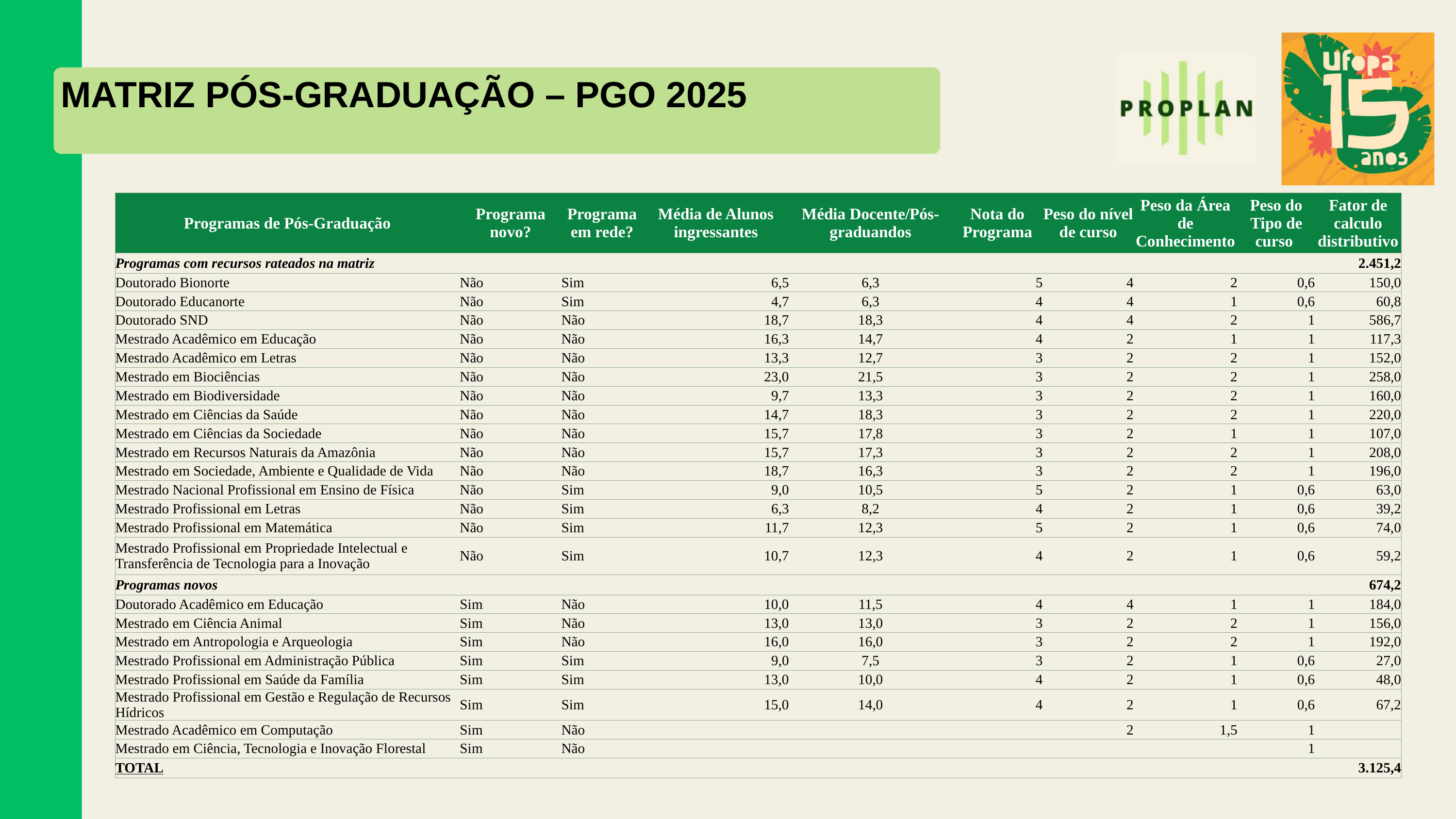

MATRIZ PÓS-GRADUAÇÃO – PGO 2025

| Programas de Pós-Graduação | Programa novo? | Programa em rede? | Média de Alunos ingressantes | Média Docente/Pós-graduandos | Nota do Programa | Peso do nível de curso | Peso da Área de Conhecimento | Peso do Tipo de curso | Fator de calculo distributivo |
| --- | --- | --- | --- | --- | --- | --- | --- | --- | --- |
| Programas com recursos rateados na matriz |  |  |  |  |  |  |  |  | 2.451,2 |
| Doutorado Bionorte | Não | Sim | 6,5 | 6,3 | 5 | 4 | 2 | 0,6 | 150,0 |
| Doutorado Educanorte | Não | Sim | 4,7 | 6,3 | 4 | 4 | 1 | 0,6 | 60,8 |
| Doutorado SND | Não | Não | 18,7 | 18,3 | 4 | 4 | 2 | 1 | 586,7 |
| Mestrado Acadêmico em Educação | Não | Não | 16,3 | 14,7 | 4 | 2 | 1 | 1 | 117,3 |
| Mestrado Acadêmico em Letras | Não | Não | 13,3 | 12,7 | 3 | 2 | 2 | 1 | 152,0 |
| Mestrado em Biociências | Não | Não | 23,0 | 21,5 | 3 | 2 | 2 | 1 | 258,0 |
| Mestrado em Biodiversidade | Não | Não | 9,7 | 13,3 | 3 | 2 | 2 | 1 | 160,0 |
| Mestrado em Ciências da Saúde | Não | Não | 14,7 | 18,3 | 3 | 2 | 2 | 1 | 220,0 |
| Mestrado em Ciências da Sociedade | Não | Não | 15,7 | 17,8 | 3 | 2 | 1 | 1 | 107,0 |
| Mestrado em Recursos Naturais da Amazônia | Não | Não | 15,7 | 17,3 | 3 | 2 | 2 | 1 | 208,0 |
| Mestrado em Sociedade, Ambiente e Qualidade de Vida | Não | Não | 18,7 | 16,3 | 3 | 2 | 2 | 1 | 196,0 |
| Mestrado Nacional Profissional em Ensino de Física | Não | Sim | 9,0 | 10,5 | 5 | 2 | 1 | 0,6 | 63,0 |
| Mestrado Profissional em Letras | Não | Sim | 6,3 | 8,2 | 4 | 2 | 1 | 0,6 | 39,2 |
| Mestrado Profissional em Matemática | Não | Sim | 11,7 | 12,3 | 5 | 2 | 1 | 0,6 | 74,0 |
| Mestrado Profissional em Propriedade Intelectual e Transferência de Tecnologia para a Inovação | Não | Sim | 10,7 | 12,3 | 4 | 2 | 1 | 0,6 | 59,2 |
| Programas novos |  |  |  |  |  |  |  |  | 674,2 |
| Doutorado Acadêmico em Educação | Sim | Não | 10,0 | 11,5 | 4 | 4 | 1 | 1 | 184,0 |
| Mestrado em Ciência Animal | Sim | Não | 13,0 | 13,0 | 3 | 2 | 2 | 1 | 156,0 |
| Mestrado em Antropologia e Arqueologia | Sim | Não | 16,0 | 16,0 | 3 | 2 | 2 | 1 | 192,0 |
| Mestrado Profissional em Administração Pública | Sim | Sim | 9,0 | 7,5 | 3 | 2 | 1 | 0,6 | 27,0 |
| Mestrado Profissional em Saúde da Família | Sim | Sim | 13,0 | 10,0 | 4 | 2 | 1 | 0,6 | 48,0 |
| Mestrado Profissional em Gestão e Regulação de Recursos Hídricos | Sim | Sim | 15,0 | 14,0 | 4 | 2 | 1 | 0,6 | 67,2 |
| Mestrado Acadêmico em Computação | Sim | Não |  |  |  | 2 | 1,5 | 1 |  |
| Mestrado em Ciência, Tecnologia e Inovação Florestal | Sim | Não |  |  |  |  |  | 1 |  |
| TOTAL |  |  |  |  |  |  |  |  | 3.125,4 |